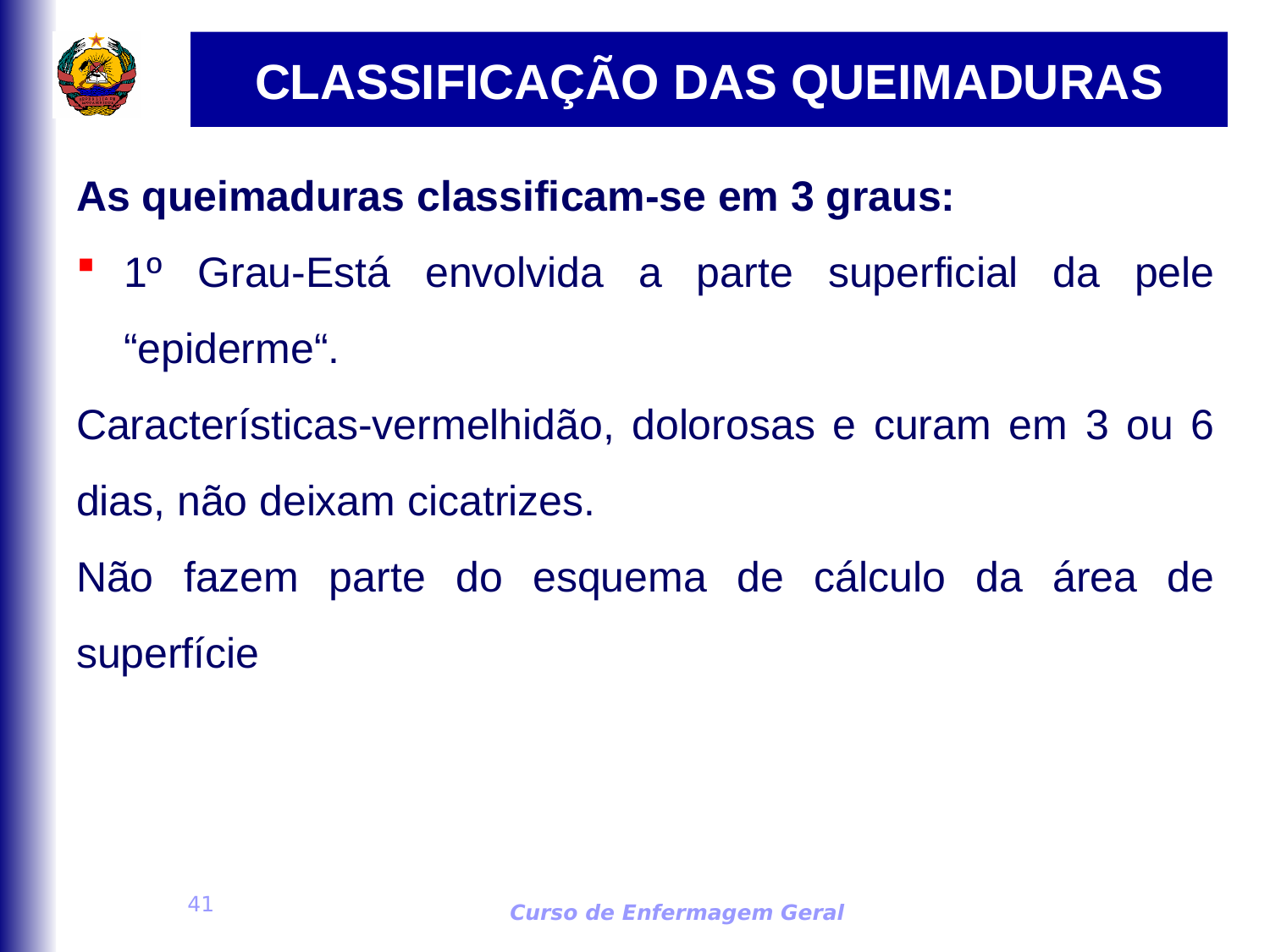

# CLASSIFICAÇÃO DAS QUEIMADURAS
As queimaduras classificam-se em 3 graus:
1º Grau-Está envolvida a parte superficial da pele “epiderme“.
Características-vermelhidão, dolorosas e curam em 3 ou 6 dias, não deixam cicatrizes.
Não fazem parte do esquema de cálculo da área de superfície
41
Curso de Enfermagem Geral